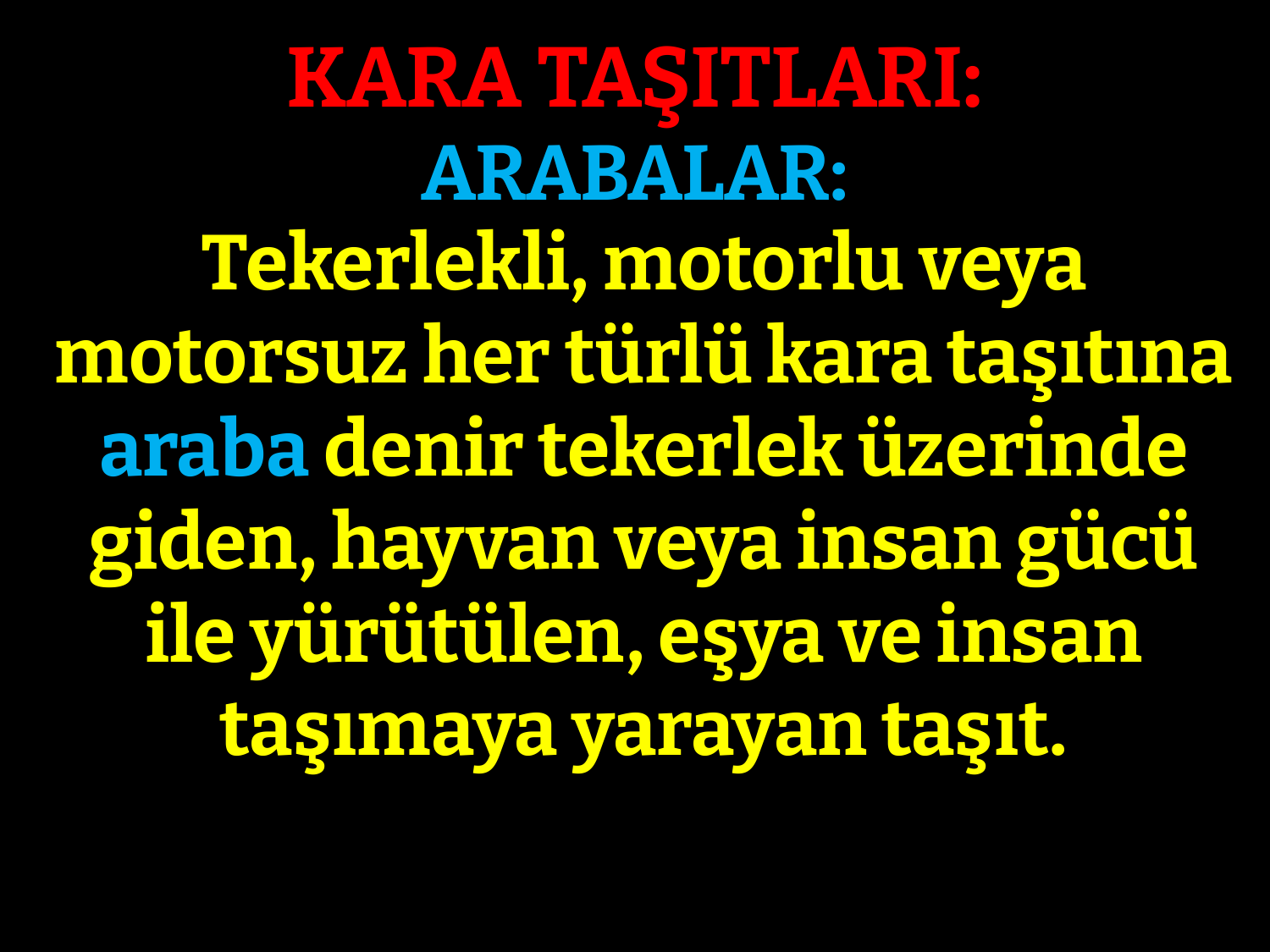

KARA TAŞITLARI:
ARABALAR:
Tekerlekli, motorlu veya motorsuz her türlü kara taşıtına araba denir tekerlek üzerinde giden, hayvan veya insan gücü ile yürütülen, eşya ve insan taşımaya yarayan taşıt.
#